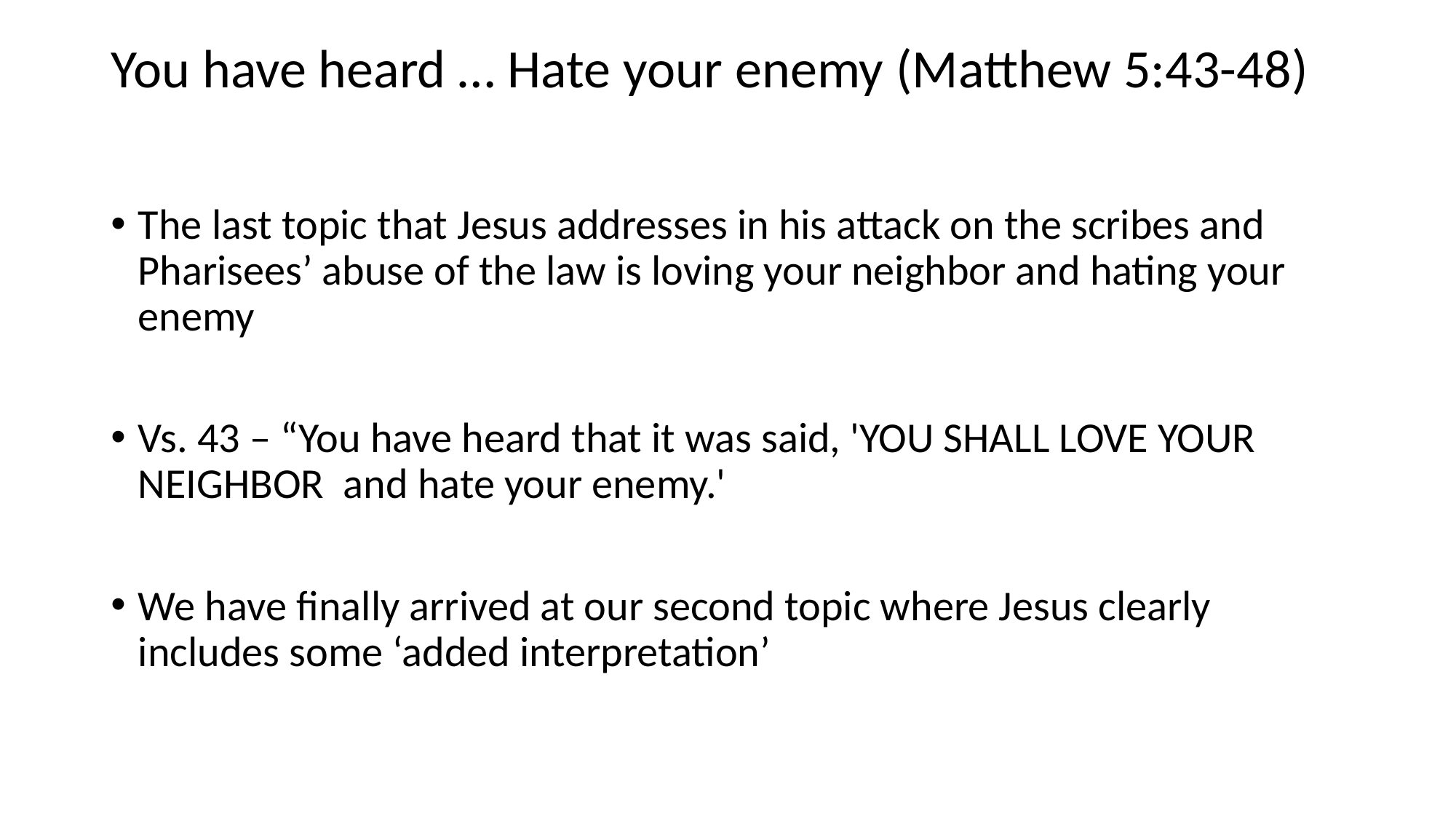

# You have heard … Hate your enemy (Matthew 5:43-48)

The last topic that Jesus addresses in his attack on the scribes and Pharisees’ abuse of the law is loving your neighbor and hating your enemy

Vs. 43 – “You have heard that it was said, 'YOU SHALL LOVE YOUR NEIGHBOR  and hate your enemy.'

We have finally arrived at our second topic where Jesus clearly includes some ‘added interpretation’